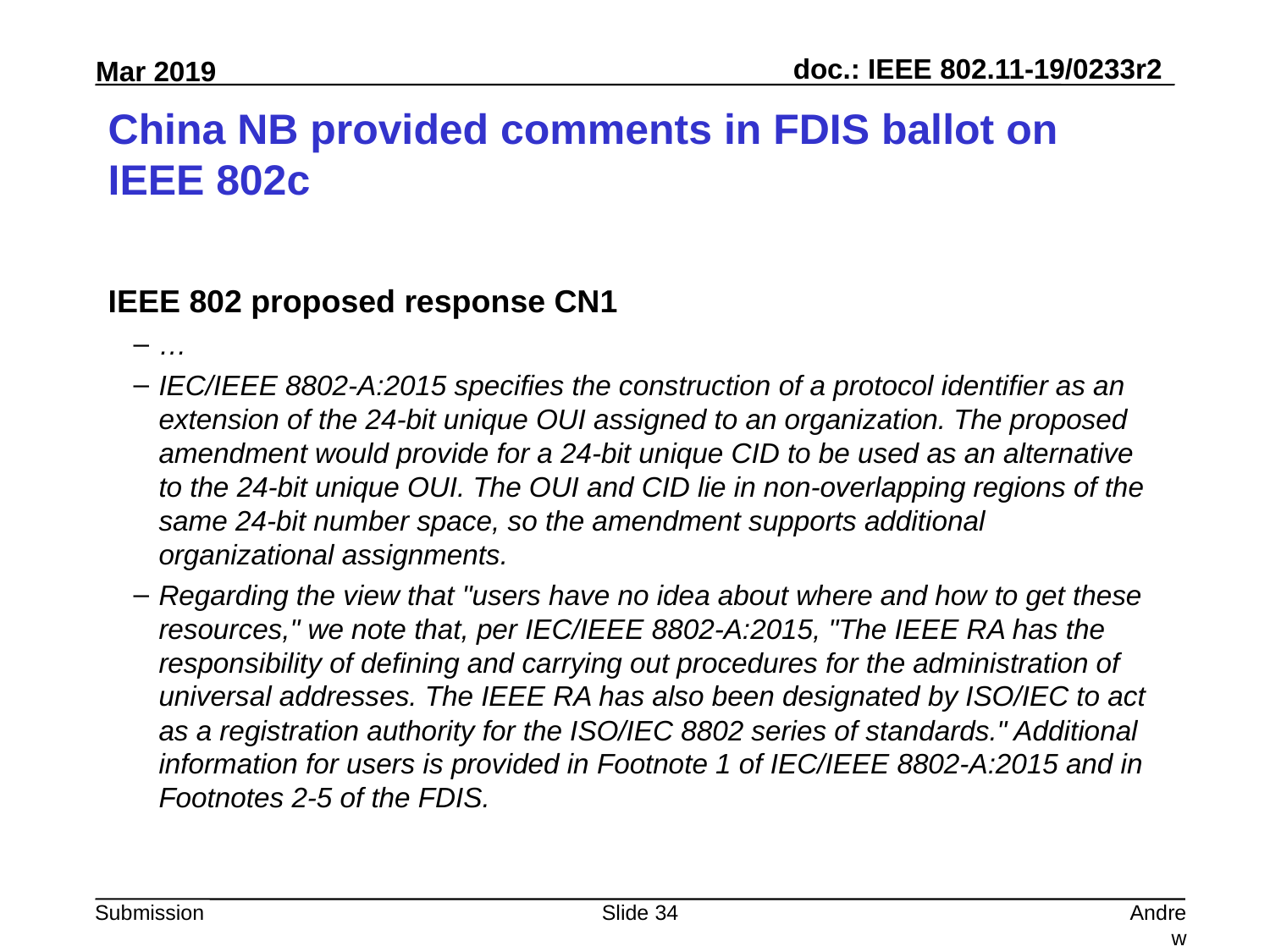

# China NB provided comments in FDIS ballot on IEEE 802c
IEEE 802 proposed response CN1
…
IEC/IEEE 8802-A:2015 specifies the construction of a protocol identifier as an extension of the 24-bit unique OUI assigned to an organization. The proposed amendment would provide for a 24-bit unique CID to be used as an alternative to the 24-bit unique OUI. The OUI and CID lie in non-overlapping regions of the same 24-bit number space, so the amendment supports additional organizational assignments.
Regarding the view that "users have no idea about where and how to get these resources," we note that, per IEC/IEEE 8802-A:2015, "The IEEE RA has the responsibility of defining and carrying out procedures for the administration of universal addresses. The IEEE RA has also been designated by ISO/IEC to act as a registration authority for the ISO/IEC 8802 series of standards." Additional information for users is provided in Footnote 1 of IEC/IEEE 8802-A:2015 and in Footnotes 2-5 of the FDIS.
Slide 34
Andrew Myles, Cisco